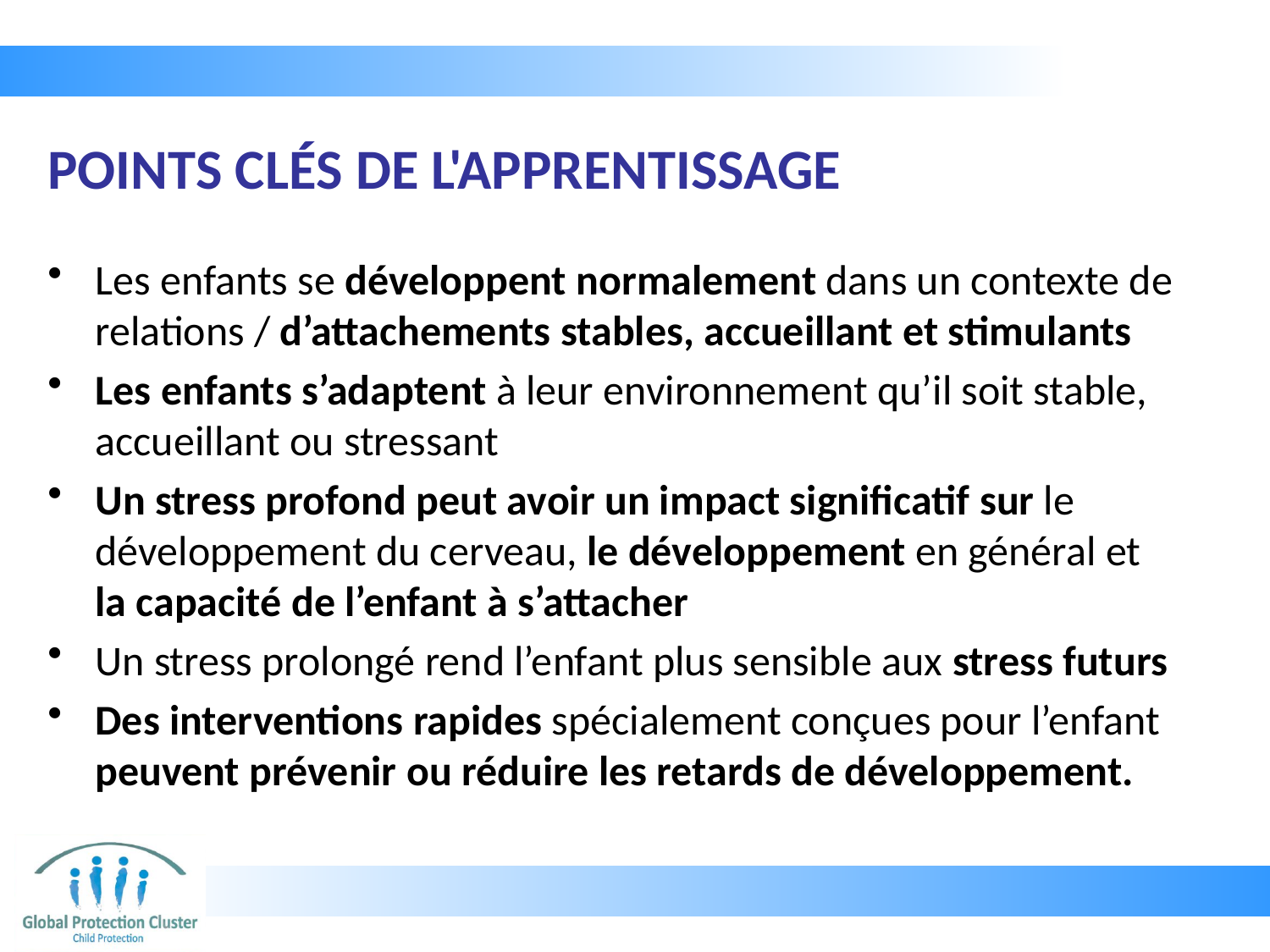

# POINTS CLÉS DE L'APPRENTISSAGE
Les enfants se développent normalement dans un contexte de relations / d’attachements stables, accueillant et stimulants
Les enfants s’adaptent à leur environnement qu’il soit stable, accueillant ou stressant
Un stress profond peut avoir un impact significatif sur le développement du cerveau, le développement en général et la capacité de l’enfant à s’attacher
Un stress prolongé rend l’enfant plus sensible aux stress futurs
Des interventions rapides spécialement conçues pour l’enfant peuvent prévenir ou réduire les retards de développement.